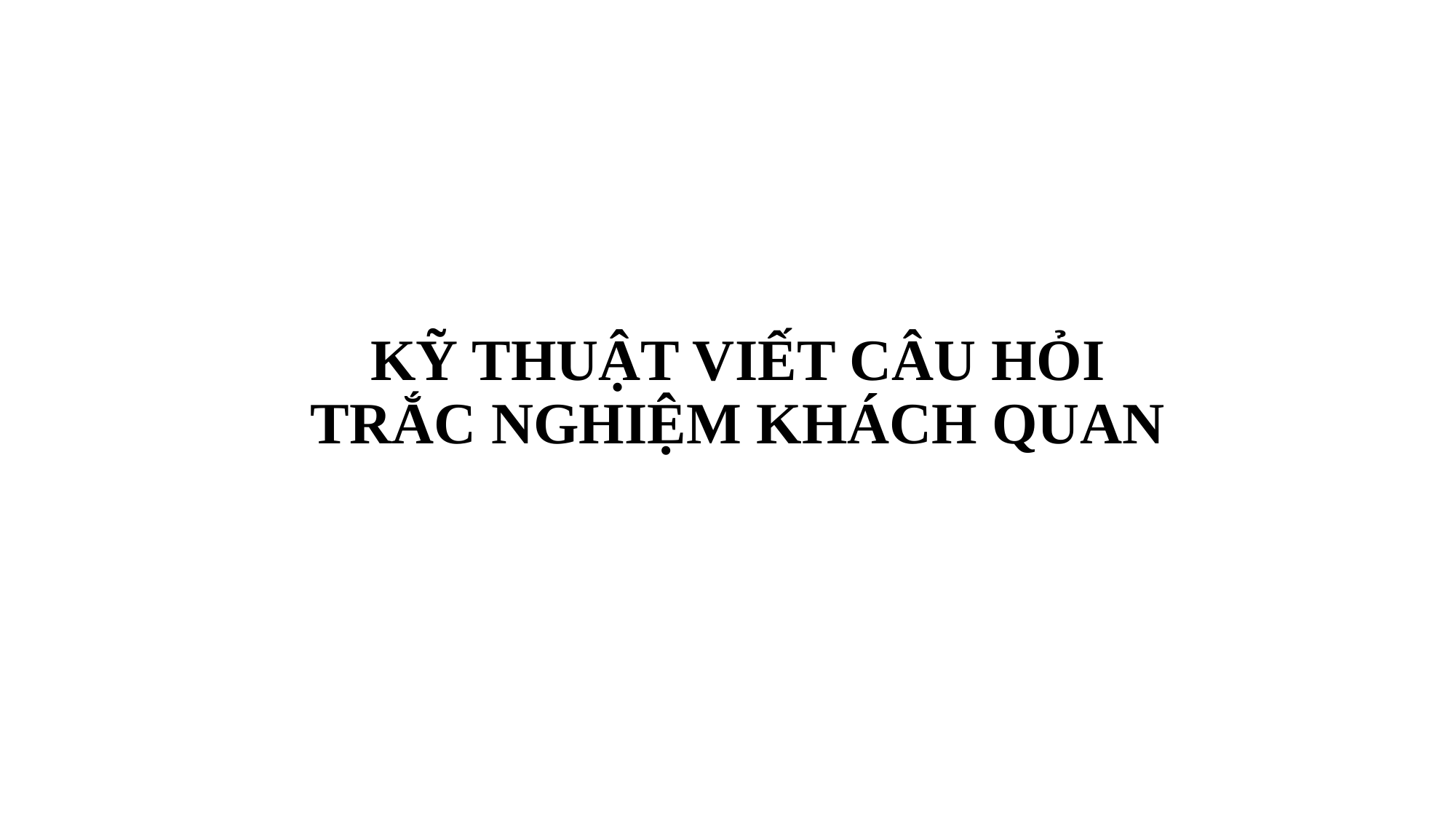

# KỸ THUẬT VIẾT CÂU HỎI TRẮC NGHIỆM KHÁCH QUAN